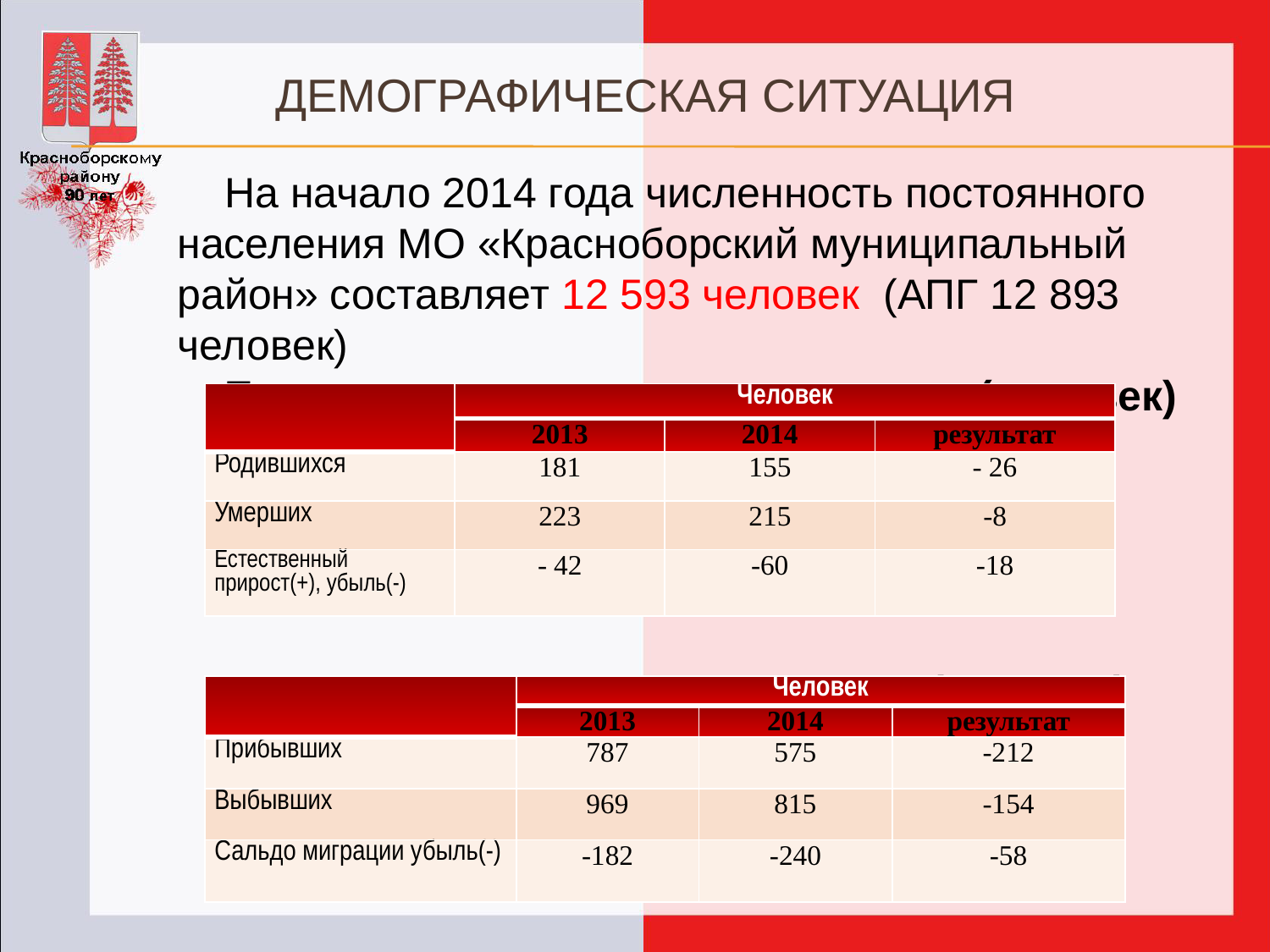

# ДЕМОГРАФИЧЕСКАЯ СИТУАЦИЯ
На начало 2014 года численность постоянного населения МО «Красноборский муниципальный район» составляет 12 593 человек  (АПГ 12 893 человек)
Естественное движение населения (человек)

Миграция населения в 2014 году (человек)

|  | Человек |  |  |
| --- | --- | --- | --- |
|  | 2013 | 2014 | результат |
| Родившихся | 181 | 155 | - 26 |
| Умерших | 223 | 215 | -8 |
| Естественный прирост(+), убыль(-) | - 42 | -60 | -18 |
|  | Человек |  |  |
| --- | --- | --- | --- |
|  | 2013 | 2014 | результат |
| Прибывших | 787 | 575 | -212 |
| Выбывших | 969 | 815 | -154 |
| Сальдо миграции убыль(-) | -182 | -240 | -58 |